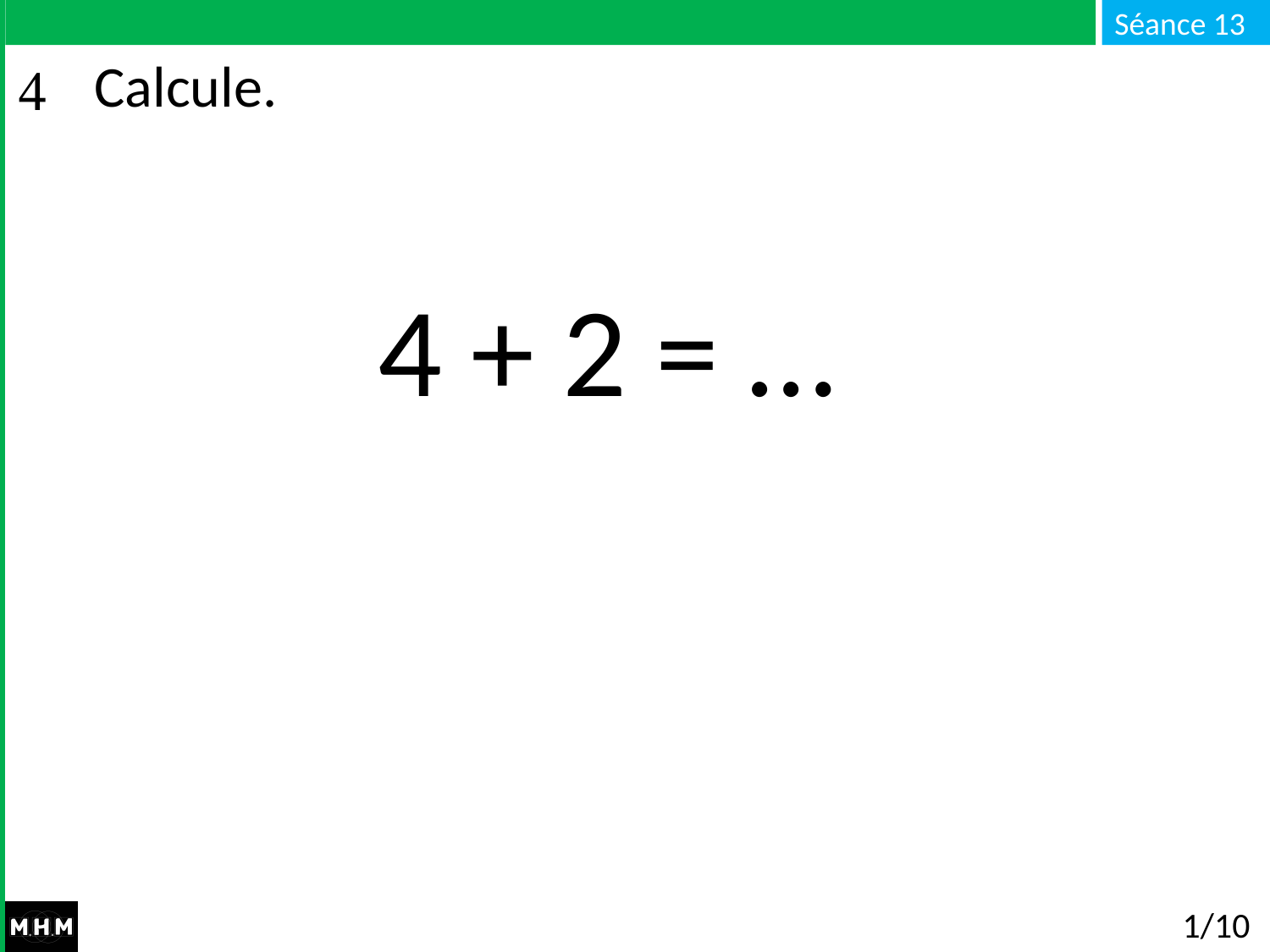

# Calcule.
4 + 2 = …
1/10